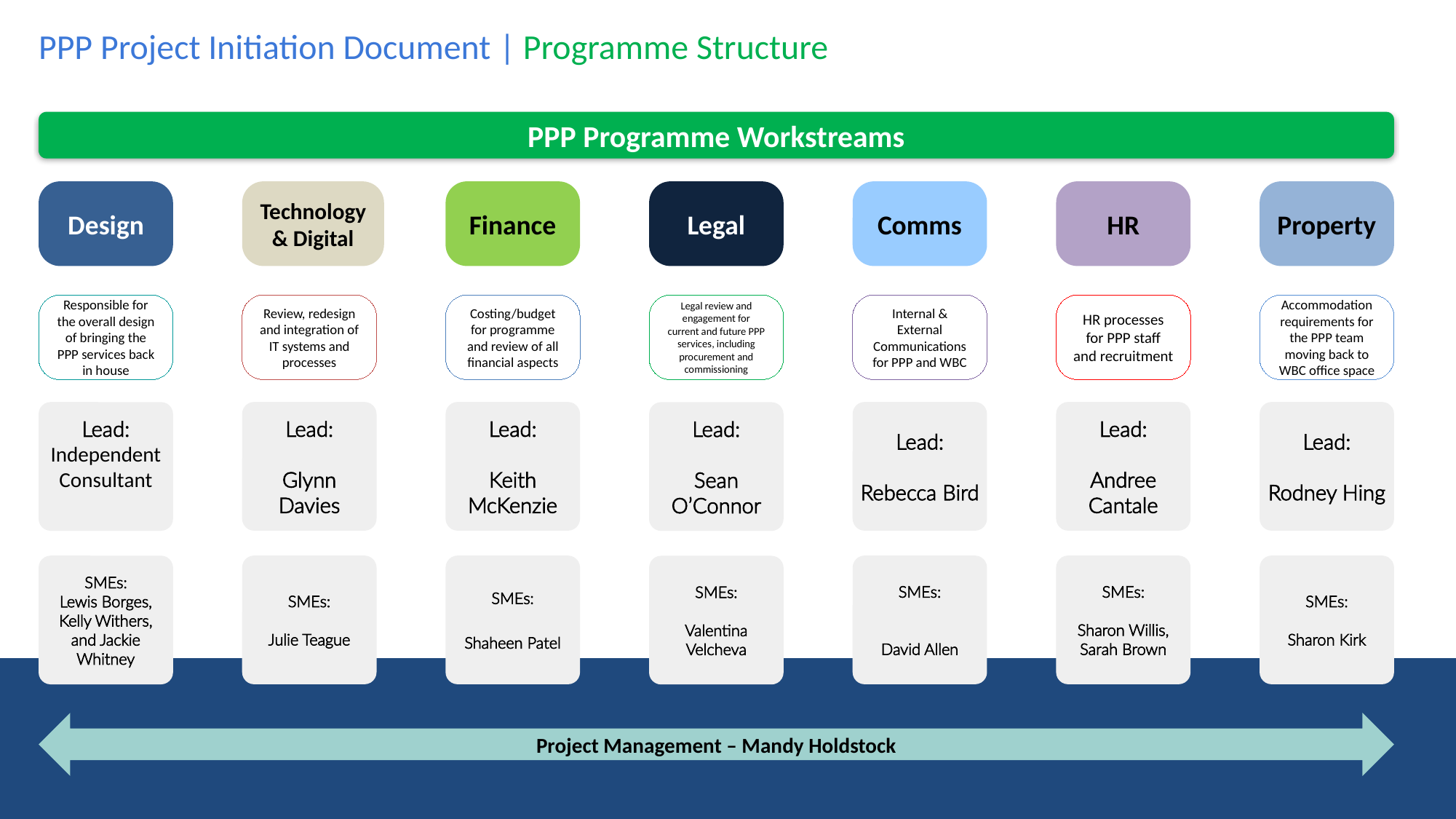

# PPP Project Initiation Document | Programme Structure
PPP Programme Workstreams
Design
Technology & Digital
Finance
Legal
Comms
HR
Property

Responsible for the overall design of bringing the PPP services back in house
Review, redesign and integration of IT systems and processes
Costing/budget for programme and review of all financial aspects
Legal review and engagement for current and future PPP services, including procurement and commissioning
Internal & External Communications for PPP and WBC
HR processes for PPP staff and recruitment
Accommodation requirements for the PPP team moving back to WBC office space
Lead:

Glynn Davies
Lead:

Keith McKenzie
Lead:

Rebecca Bird
Lead:

Andree Cantale
Lead:

Rodney Hing
Lead:
Independent Consultant

Lead:

Sean O’Connor
SMEs:

Julie Teague
SMEs:

Shaheen Patel
SMEs:

David Allen
SMEs:

Sharon Willis, Sarah Brown
SMEs:

Sharon Kirk
SMEs:
Lewis Borges, Kelly Withers, and Jackie Whitney
SMEs:

Valentina Velcheva
Project Management – Mandy Holdstock